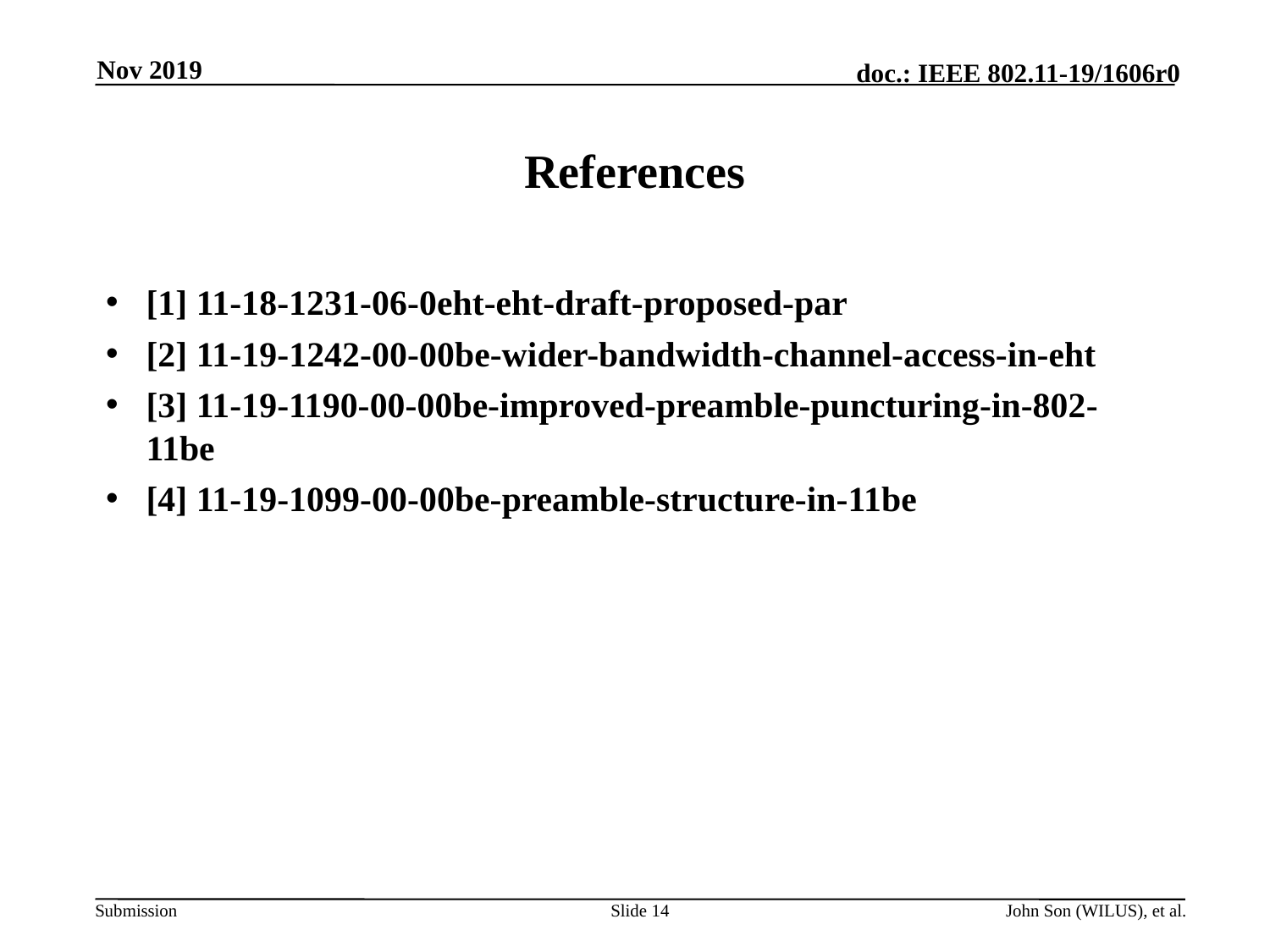

Nov 2019
# References
[1] 11-18-1231-06-0eht-eht-draft-proposed-par
[2] 11-19-1242-00-00be-wider-bandwidth-channel-access-in-eht
[3] 11-19-1190-00-00be-improved-preamble-puncturing-in-802-11be
[4] 11-19-1099-00-00be-preamble-structure-in-11be
Slide 14
John Son (WILUS), et al.